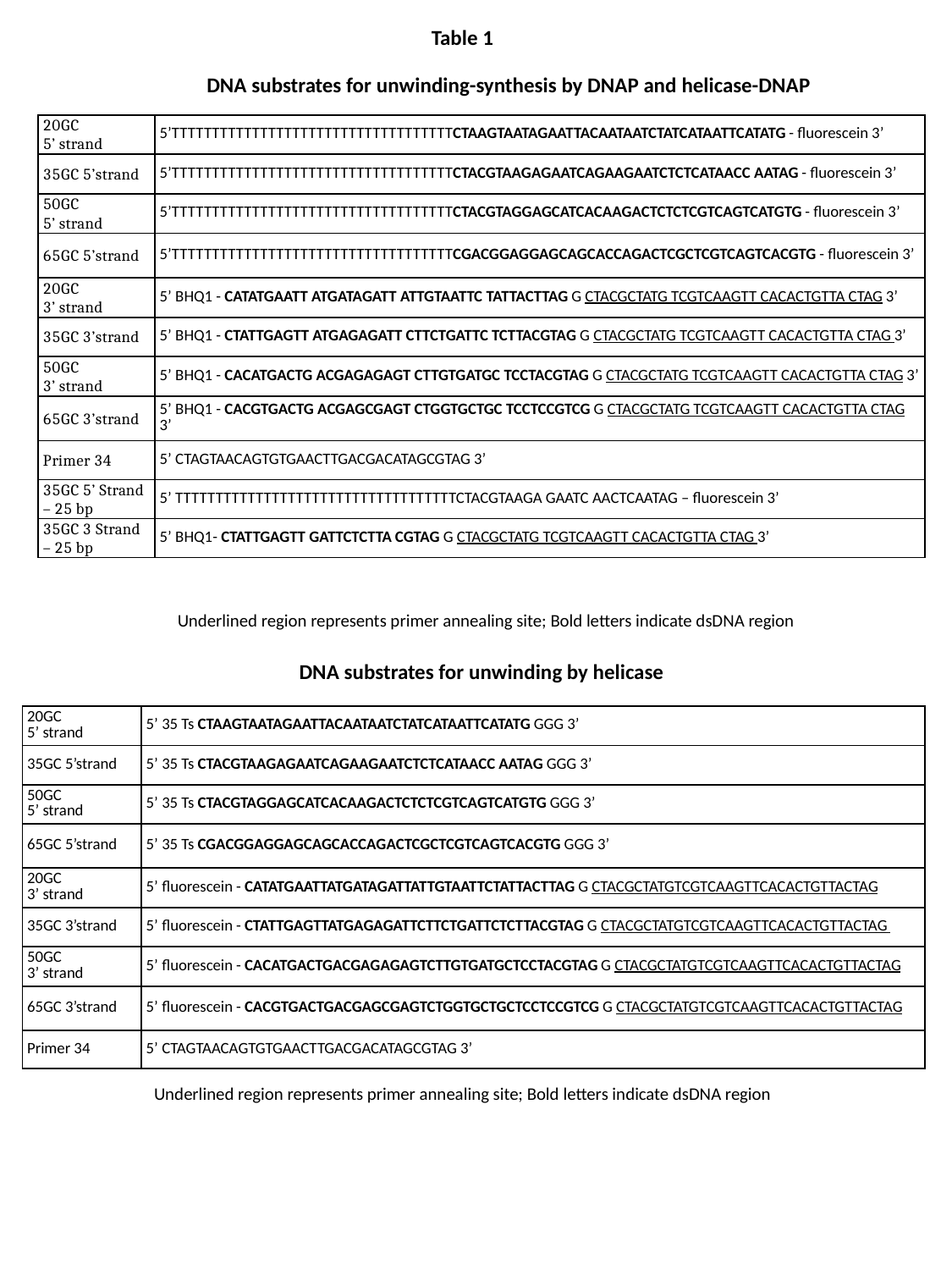

Table 1
DNA substrates for unwinding-synthesis by DNAP and helicase-DNAP
| 20GC 5’ strand | 5’TTTTTTTTTTTTTTTTTTTTTTTTTTTTTTTTTTTCTAAGTAATAGAATTACAATAATCTATCATAATTCATATG - fluorescein 3’ |
| --- | --- |
| 35GC 5’strand | 5’TTTTTTTTTTTTTTTTTTTTTTTTTTTTTTTTTTTCTACGTAAGAGAATCAGAAGAATCTCTCATAACC AATAG - fluorescein 3’ |
| 50GC 5’ strand | 5’TTTTTTTTTTTTTTTTTTTTTTTTTTTTTTTTTTTCTACGTAGGAGCATCACAAGACTCTCTCGTCAGTCATGTG - fluorescein 3’ |
| 65GC 5’strand | 5’TTTTTTTTTTTTTTTTTTTTTTTTTTTTTTTTTTTCGACGGAGGAGCAGCACCAGACTCGCTCGTCAGTCACGTG - fluorescein 3’ |
| 20GC 3’ strand | 5’ BHQ1 - CATATGAATT ATGATAGATT ATTGTAATTC TATTACTTAG G CTACGCTATG TCGTCAAGTT CACACTGTTA CTAG 3’ |
| 35GC 3’strand | 5’ BHQ1 - CTATTGAGTT ATGAGAGATT CTTCTGATTC TCTTACGTAG G CTACGCTATG TCGTCAAGTT CACACTGTTA CTAG 3’ |
| 50GC 3’ strand | 5’ BHQ1 - CACATGACTG ACGAGAGAGT CTTGTGATGC TCCTACGTAG G CTACGCTATG TCGTCAAGTT CACACTGTTA CTAG 3’ |
| 65GC 3’strand | 5’ BHQ1 - CACGTGACTG ACGAGCGAGT CTGGTGCTGC TCCTCCGTCG G CTACGCTATG TCGTCAAGTT CACACTGTTA CTAG 3’ |
| Primer 34 | 5’ CTAGTAACAGTGTGAACTTGACGACATAGCGTAG 3’ |
| 35GC 5’ Strand – 25 bp | 5’ TTTTTTTTTTTTTTTTTTTTTTTTTTTTTTTTTTTCTACGTAAGA GAATC AACTCAATAG – fluorescein 3’ |
| 35GC 3 Strand – 25 bp | 5’ BHQ1- CTATTGAGTT GATTCTCTTA CGTAG G CTACGCTATG TCGTCAAGTT CACACTGTTA CTAG 3’ |
Underlined region represents primer annealing site; Bold letters indicate dsDNA region
DNA substrates for unwinding by helicase
| 20GC 5’ strand | 5’ 35 Ts CTAAGTAATAGAATTACAATAATCTATCATAATTCATATG GGG 3’ |
| --- | --- |
| 35GC 5’strand | 5’ 35 Ts CTACGTAAGAGAATCAGAAGAATCTCTCATAACC AATAG GGG 3’ |
| 50GC 5’ strand | 5’ 35 Ts CTACGTAGGAGCATCACAAGACTCTCTCGTCAGTCATGTG GGG 3’ |
| 65GC 5’strand | 5’ 35 Ts CGACGGAGGAGCAGCACCAGACTCGCTCGTCAGTCACGTG GGG 3’ |
| 20GC 3’ strand | 5’ fluorescein - CATATGAATTATGATAGATTATTGTAATTCTATTACTTAG G CTACGCTATGTCGTCAAGTTCACACTGTTACTAG |
| 35GC 3’strand | 5’ fluorescein - CTATTGAGTTATGAGAGATTCTTCTGATTCTCTTACGTAG G CTACGCTATGTCGTCAAGTTCACACTGTTACTAG |
| 50GC 3’ strand | 5’ fluorescein - CACATGACTGACGAGAGAGTCTTGTGATGCTCCTACGTAG G CTACGCTATGTCGTCAAGTTCACACTGTTACTAG |
| 65GC 3’strand | 5’ fluorescein - CACGTGACTGACGAGCGAGTCTGGTGCTGCTCCTCCGTCG G CTACGCTATGTCGTCAAGTTCACACTGTTACTAG |
| Primer 34 | 5’ CTAGTAACAGTGTGAACTTGACGACATAGCGTAG 3’ |
Underlined region represents primer annealing site; Bold letters indicate dsDNA region